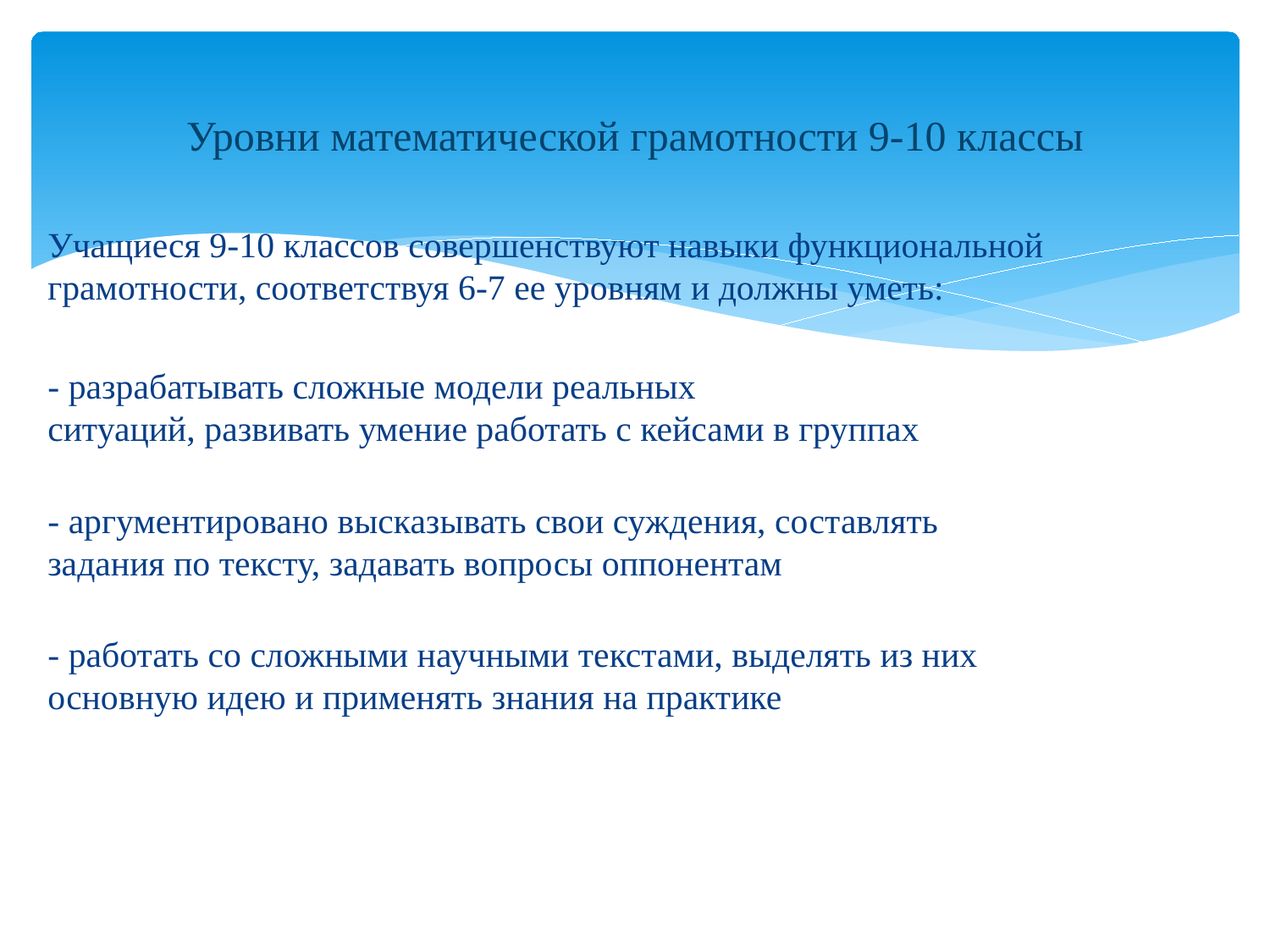

# Уровни математической грамотности 9-10 классы
Учащиеся 9-10 классов совершенствуют навыки функциональной
грамотности, соответствуя 6-7 ее уровням и должны уметь:

- разрабатывать сложные модели реальных
ситуаций, развивать умение работать с кейсами в группах
- аргументировано высказывать свои суждения, составлять
задания по тексту, задавать вопросы оппонентам
- работать со сложными научными текстами, выделять из них
основную идею и применять знания на практике